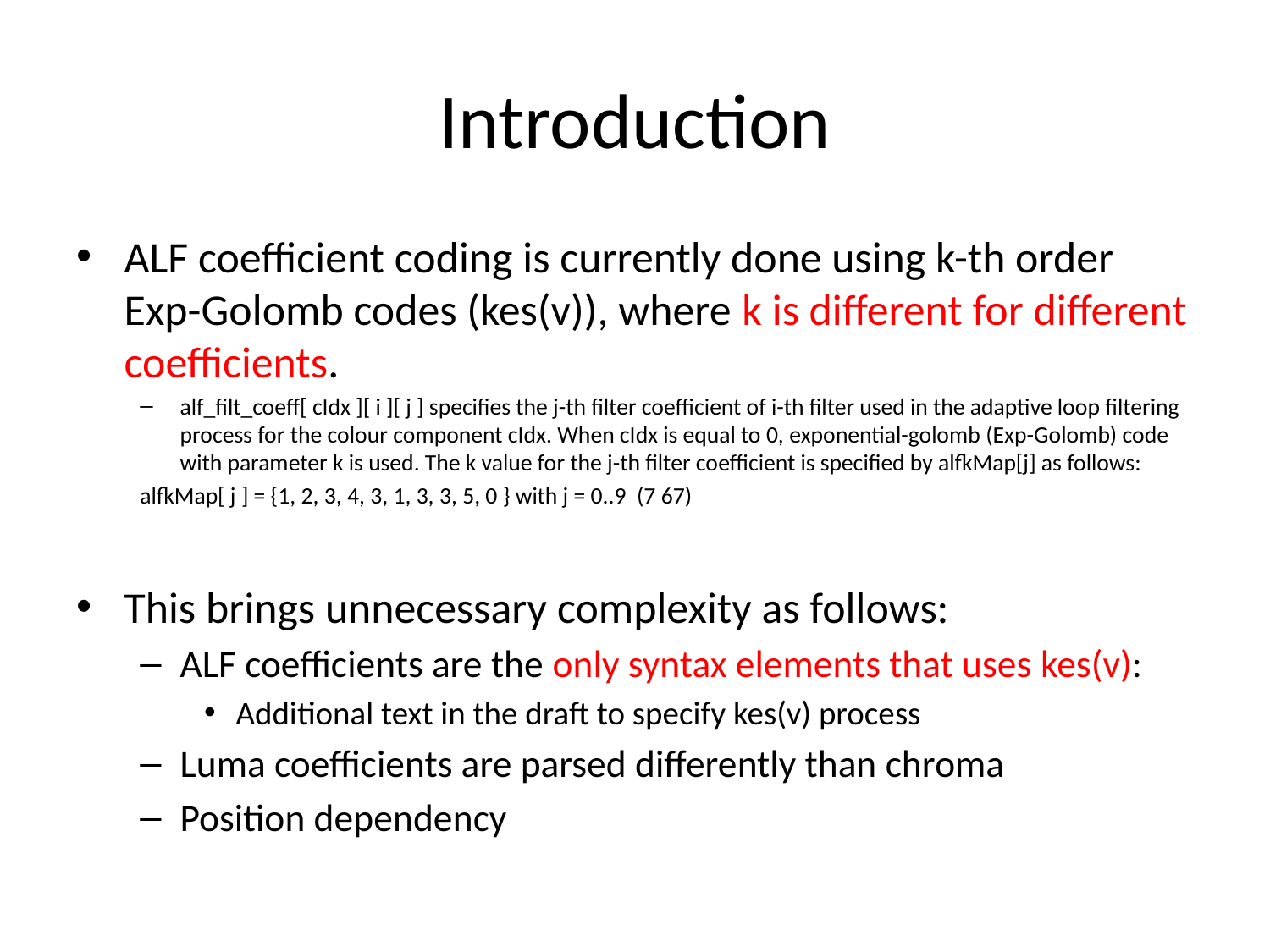

# Introduction
ALF coefficient coding is currently done using k-th order Exp-Golomb codes (kes(v)), where k is different for different coefficients.
alf_filt_coeff[ cIdx ][ i ][ j ] specifies the j-th filter coefficient of i-th filter used in the adaptive loop filtering process for the colour component cIdx. When cIdx is equal to 0, exponential-golomb (Exp-Golomb) code with parameter k is used. The k value for the j-th filter coefficient is specified by alfkMap[j] as follows:
	alfkMap[ j ] = {1, 2, 3, 4, 3, 1, 3, 3, 5, 0 } with j = 0..9  (7 67)

This brings unnecessary complexity as follows:
ALF coefficients are the only syntax elements that uses kes(v):
Additional text in the draft to specify kes(v) process
Luma coefficients are parsed differently than chroma
Position dependency